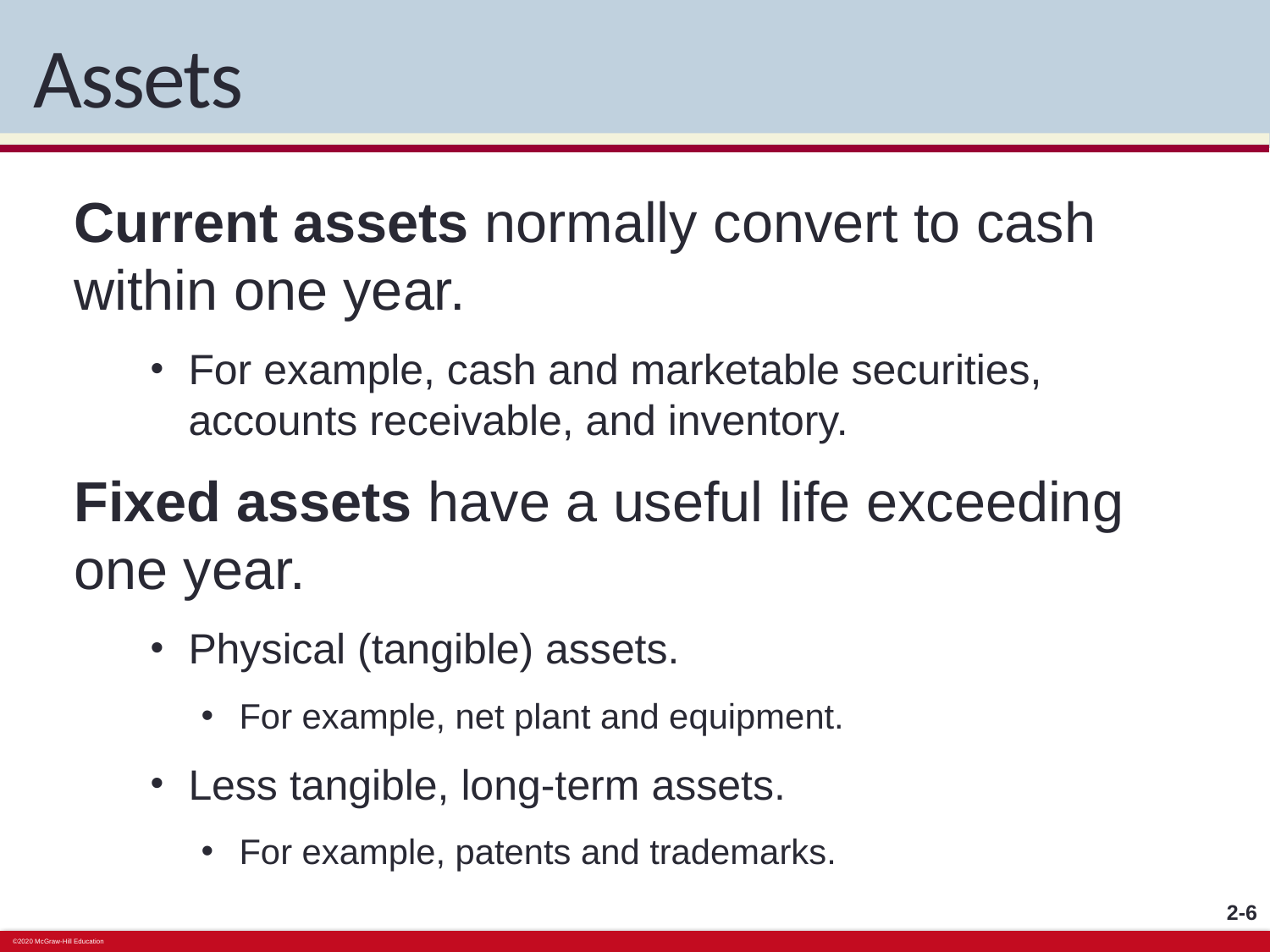

# Assets
Current assets normally convert to cash within one year.
For example, cash and marketable securities, accounts receivable, and inventory.
Fixed assets have a useful life exceeding one year.
Physical (tangible) assets.
For example, net plant and equipment.
Less tangible, long-term assets.
For example, patents and trademarks.